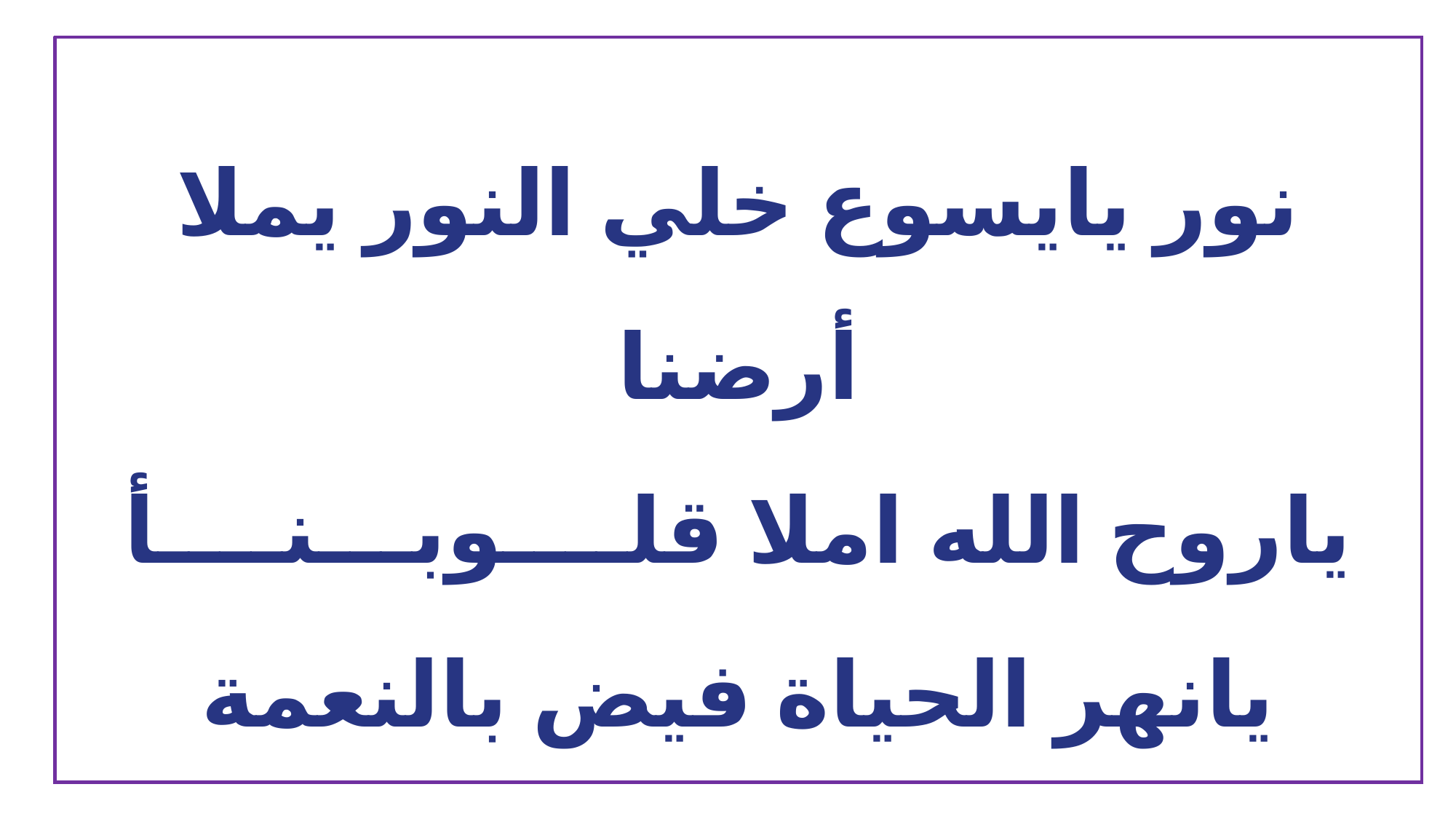

نور يايسوع خلي النور يملا أرضنا
ياروح الله املا قلــــوبـــنــــأ
يانهر الحياة فيض بالنعمة على بلدنا
انشر كلمتك نور لينا الطريق